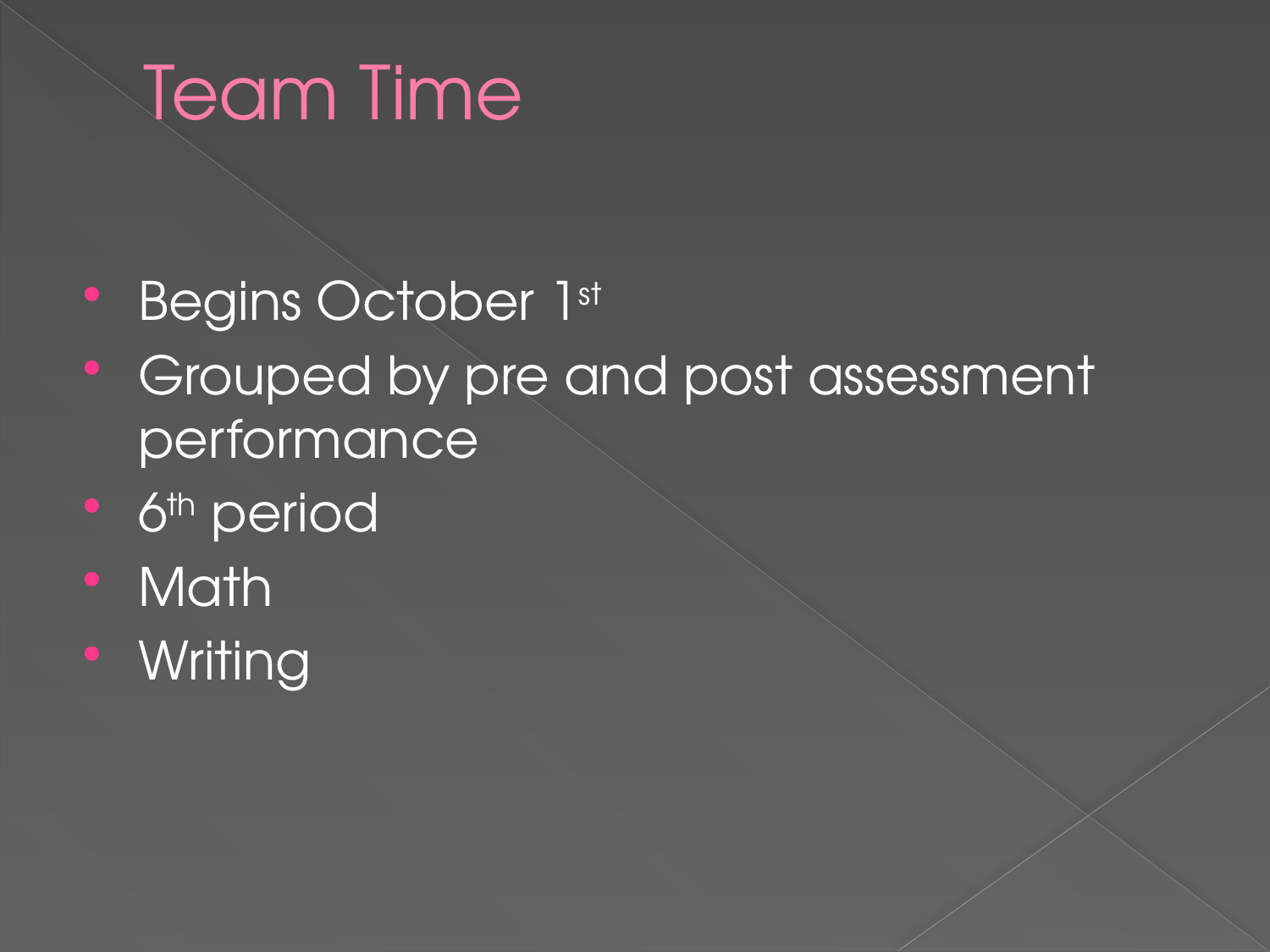

# Team Time
Begins October 1st
Grouped by pre and post assessment performance
6th period
Math
Writing